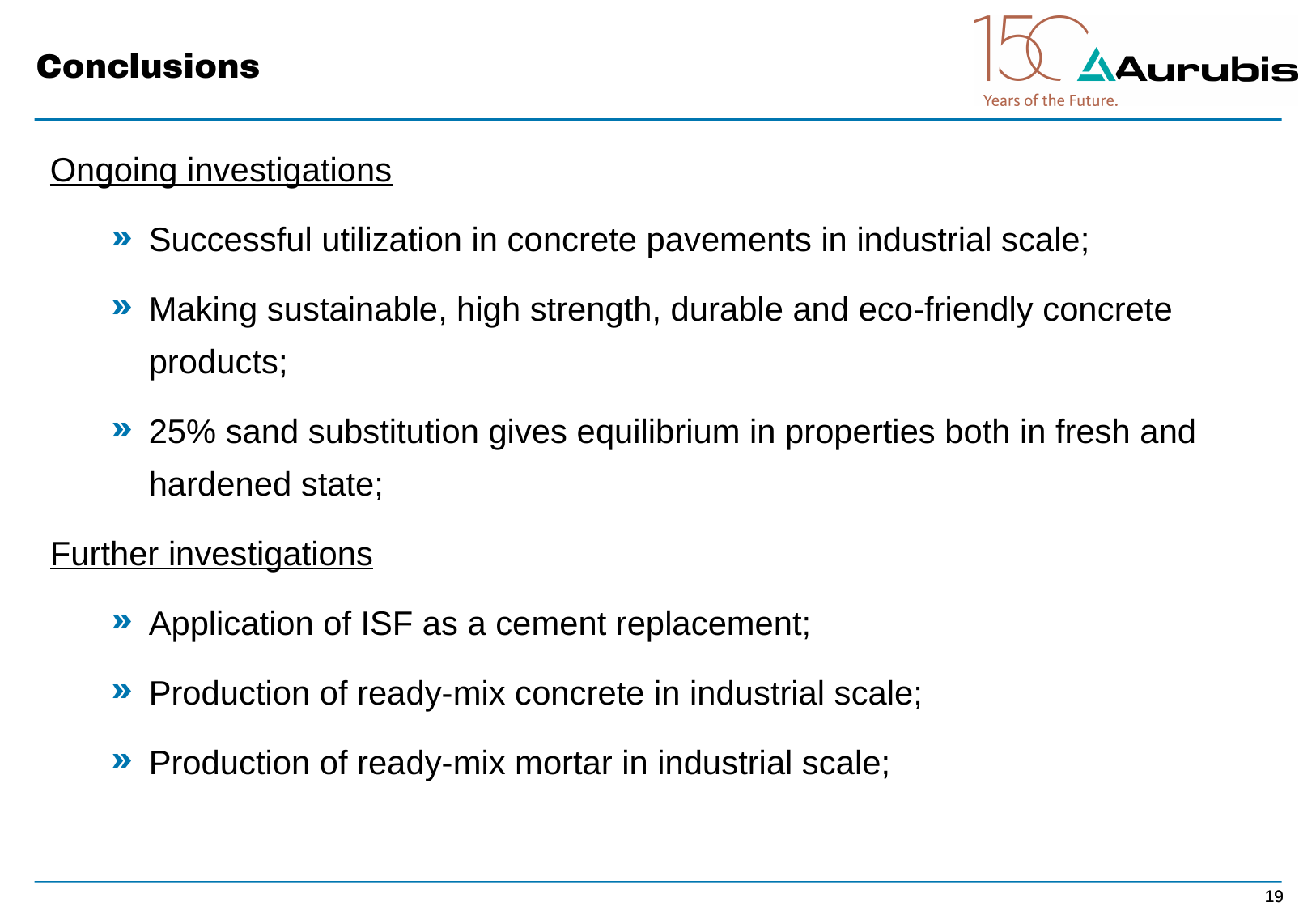

Conclusions
Ongoing investigations
Successful utilization in concrete pavements in industrial scale;
Making sustainable, high strength, durable and eco-friendly concrete products;
25% sand substitution gives equilibrium in properties both in fresh and hardened state;
Further investigations
Application of ISF as a cement replacement;
Production of ready-mix concrete in industrial scale;
Production of ready-mix mortar in industrial scale;
 19
19